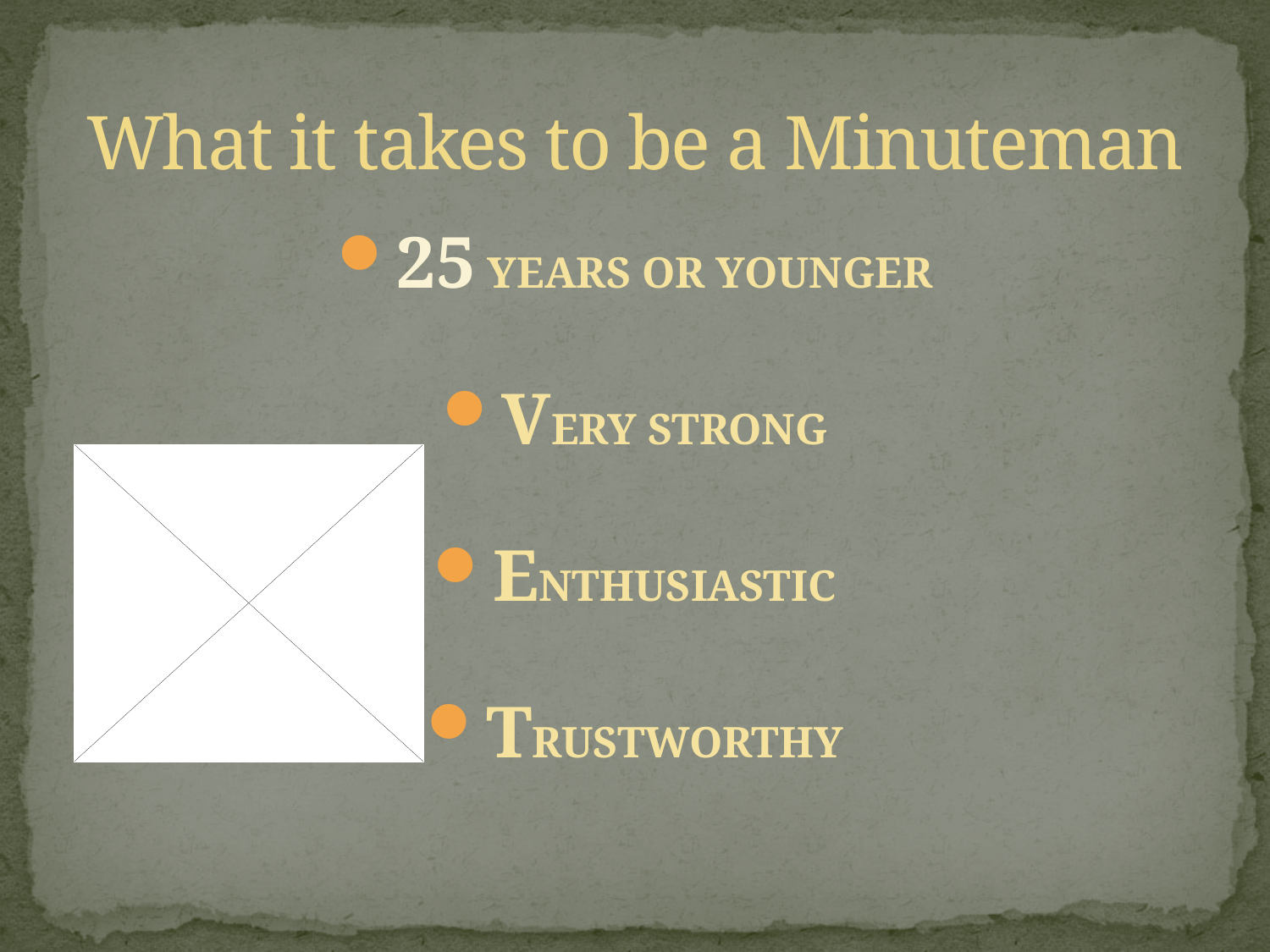

# What it takes to be a Minuteman
25 years or younger

Very strong

Enthusiastic

trustworthy